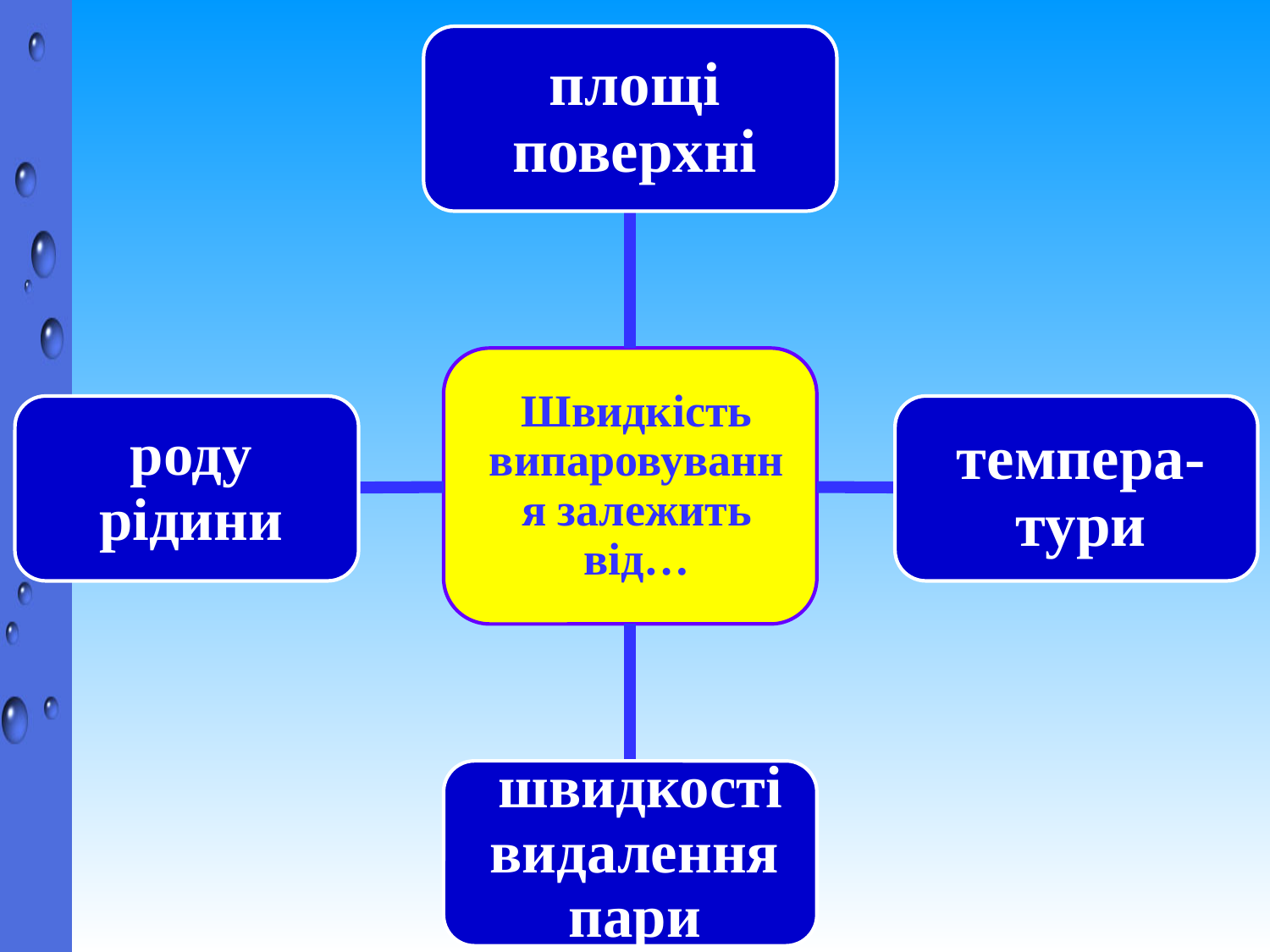

Швидкість випаровування залежить від…
площі поверхні
темпера-тури

 швидкості видалення пари
роду рідини